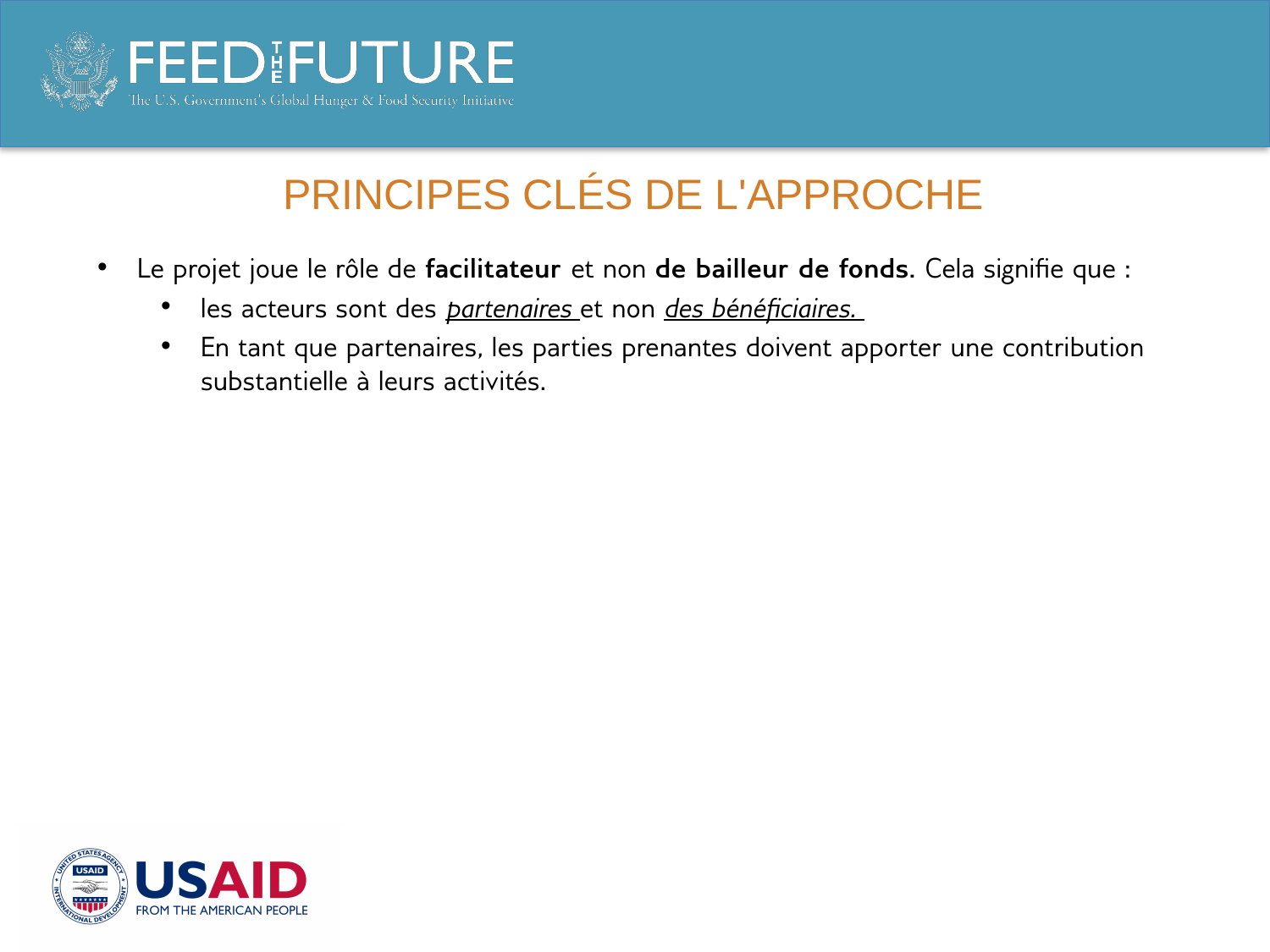

# Principes clés de l'approche
Le projet joue le rôle de facilitateur et non de bailleur de fonds. Cela signifie que :
les acteurs sont des partenaires et non des bénéficiaires.
En tant que partenaires, les parties prenantes doivent apporter une contribution substantielle à leurs activités.